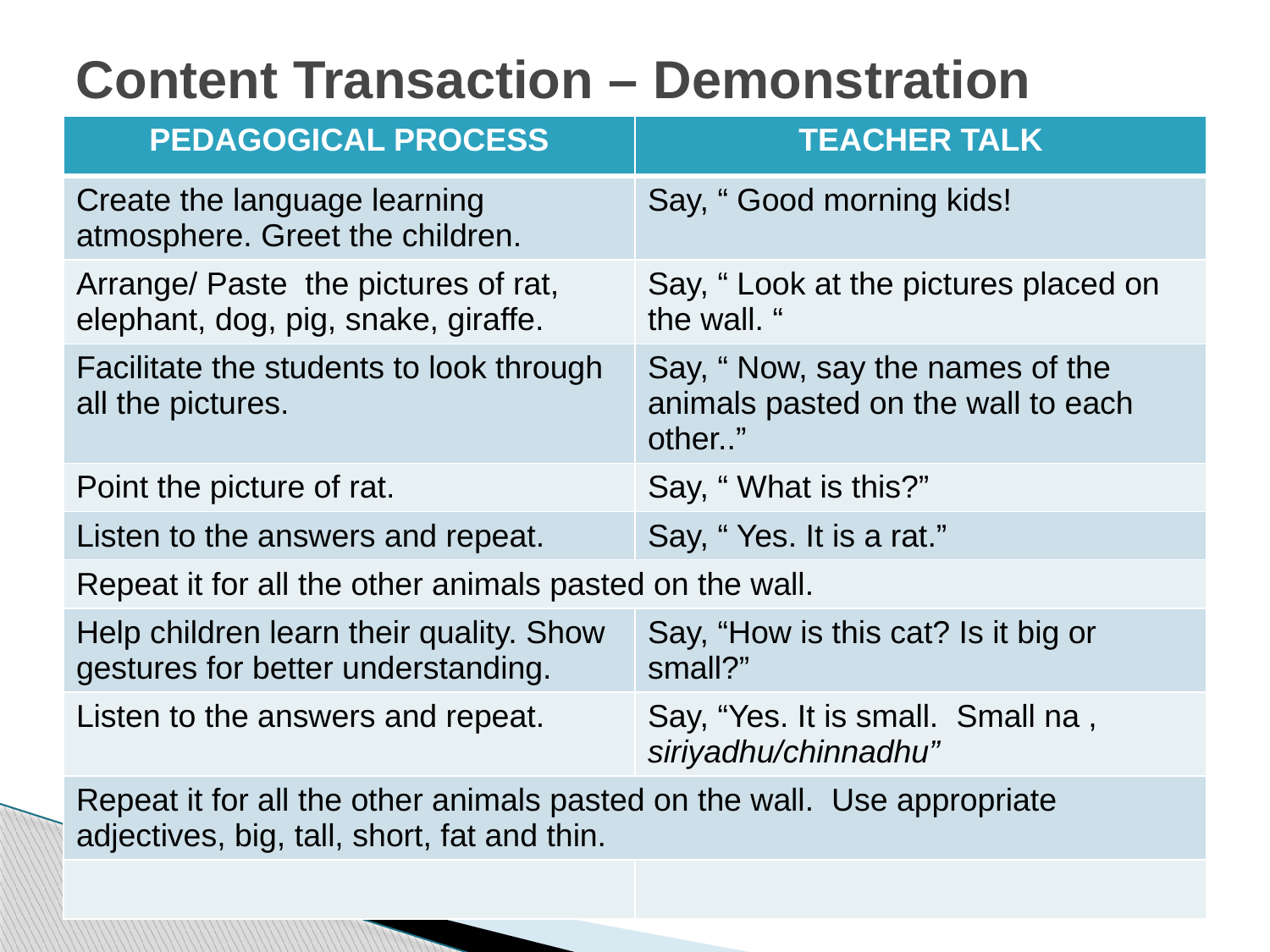

# Content Transaction – Demonstration
| PEDAGOGICAL PROCESS | TEACHER TALK |
| --- | --- |
| Create the language learning atmosphere. Greet the children. | Say, “ Good morning kids! |
| Arrange/ Paste the pictures of rat, elephant, dog, pig, snake, giraffe. | Say, “ Look at the pictures placed on the wall. “ |
| Facilitate the students to look through all the pictures. | Say, “ Now, say the names of the animals pasted on the wall to each other..” |
| Point the picture of rat. | Say, “ What is this?” |
| Listen to the answers and repeat. | Say, “ Yes. It is a rat.” |
| Repeat it for all the other animals pasted on the wall. |  |
| Help children learn their quality. Show gestures for better understanding. | Say, “How is this cat? Is it big or small?” |
| Listen to the answers and repeat. | Say, “Yes. It is small. Small na , siriyadhu/chinnadhu” |
| Repeat it for all the other animals pasted on the wall. Use appropriate adjectives, big, tall, short, fat and thin. |  |
|  |  |